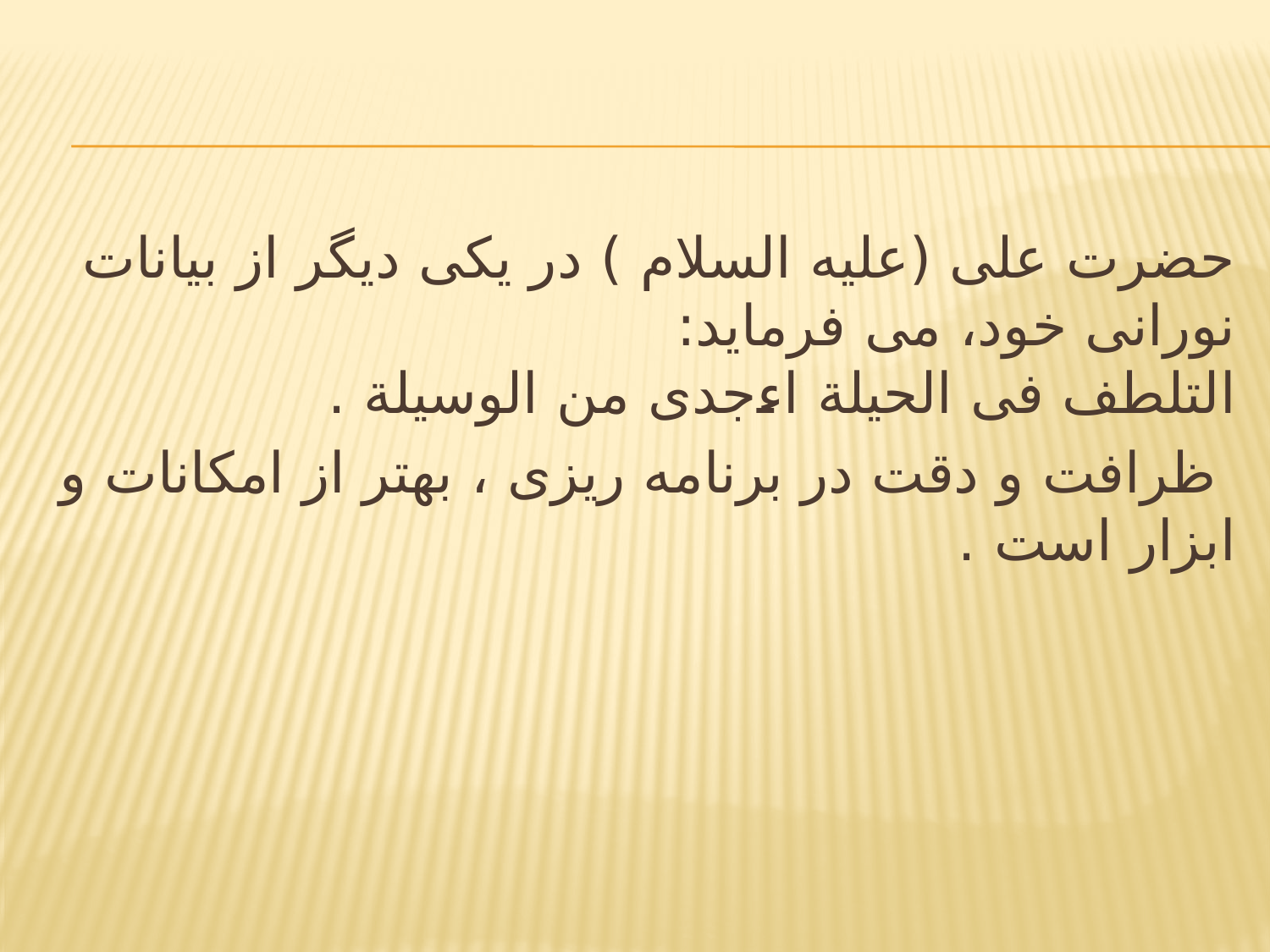

#
حضرت على (عليه السلام ) در يكى ديگر از بيانات نورانى خود، مى فرمايد:
التلطف فى الحيلة اءجدى من الوسيلة .
 ظرافت و دقت در برنامه ريزى ، بهتر از امكانات و ابزار است .